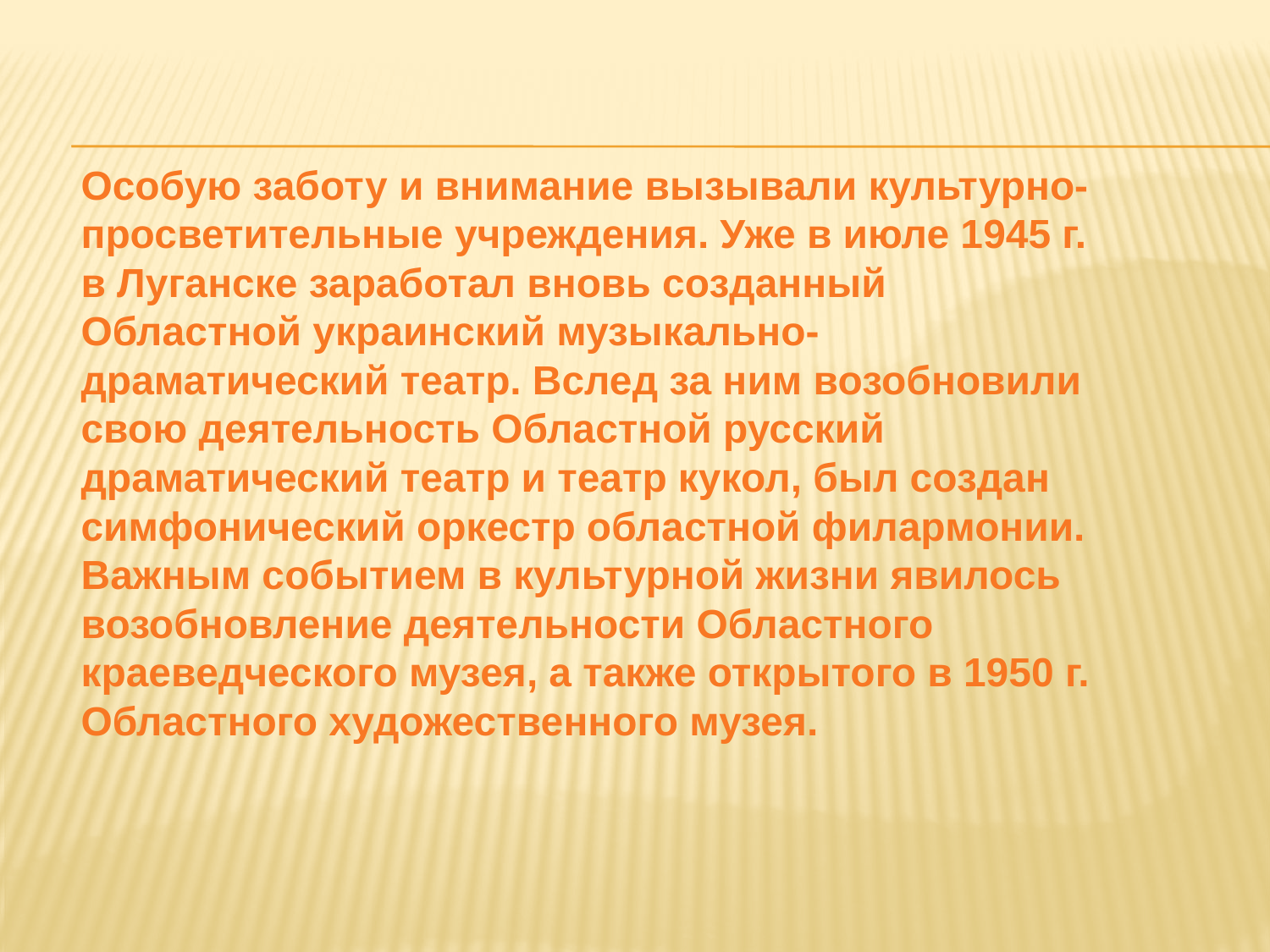

Особую заботу и внимание вызывали культурно-просветительные учреждения. Уже в июле 1945 г. в Луганске заработал вновь созданный Областной украинский музыкально-драматический театр. Вслед за ним возобновили свою деятельность Областной русский драматический театр и театр кукол, был создан симфонический оркестр областной филармонии. Важным событием в культурной жизни явилось возобновление деятельности Областного краеведческого музея, а также открытого в 1950 г. Областного художественного музея.